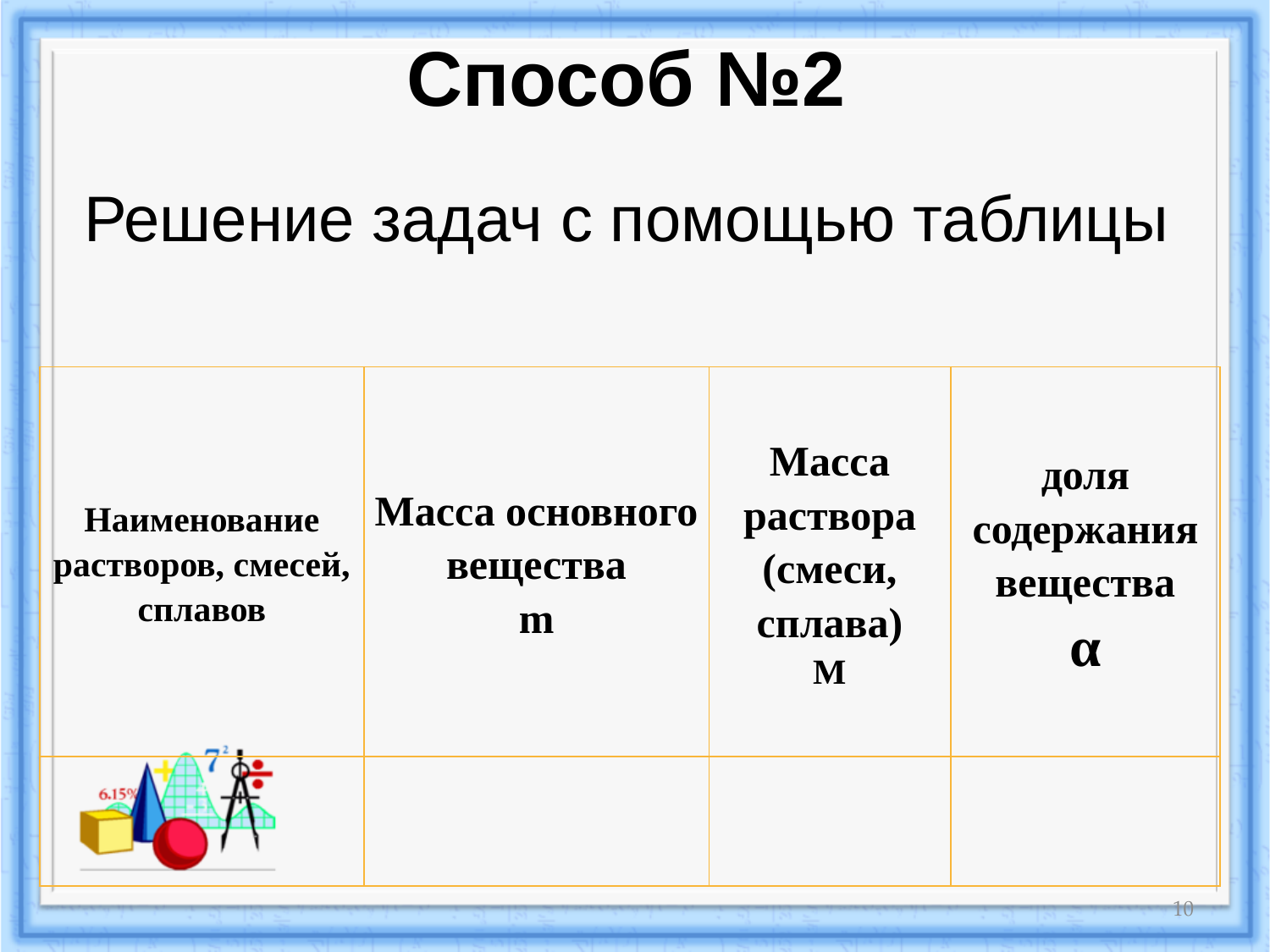

Способ №2
# Решение задач с помощью таблицы
| Наименование растворов, смесей, сплавов | Масса основного вещества m | Масса раствора (смеси, сплава) M | доля содержания вещества α |
| --- | --- | --- | --- |
|  |  |  |  |
10